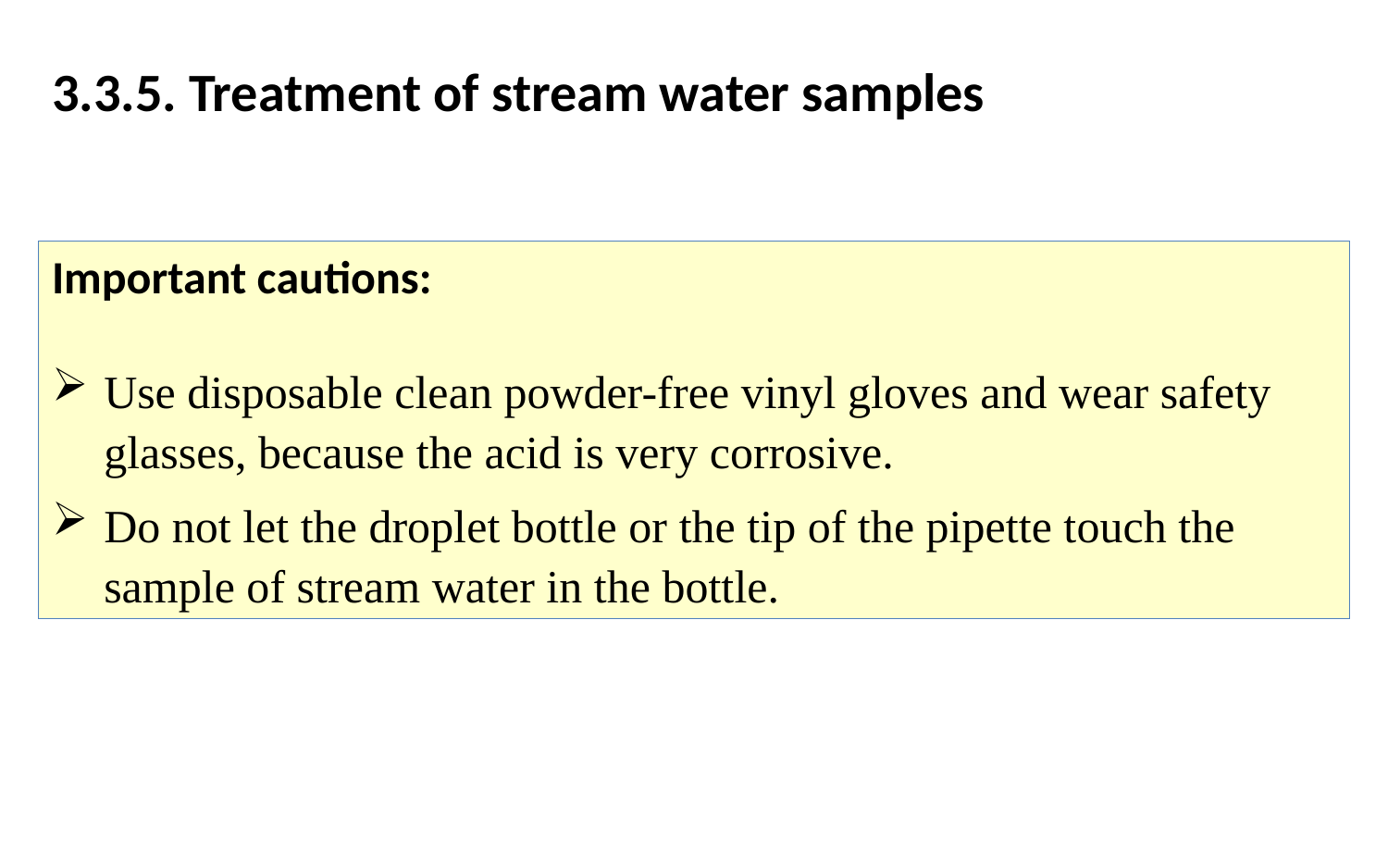

3.3.5. Treatment of stream water samples
Important cautions:

Use disposable clean powder-free vinyl gloves and wear safety glasses, because the acid is very corrosive.
Do not let the droplet bottle or the tip of the pipette touch the sample of stream water in the bottle.